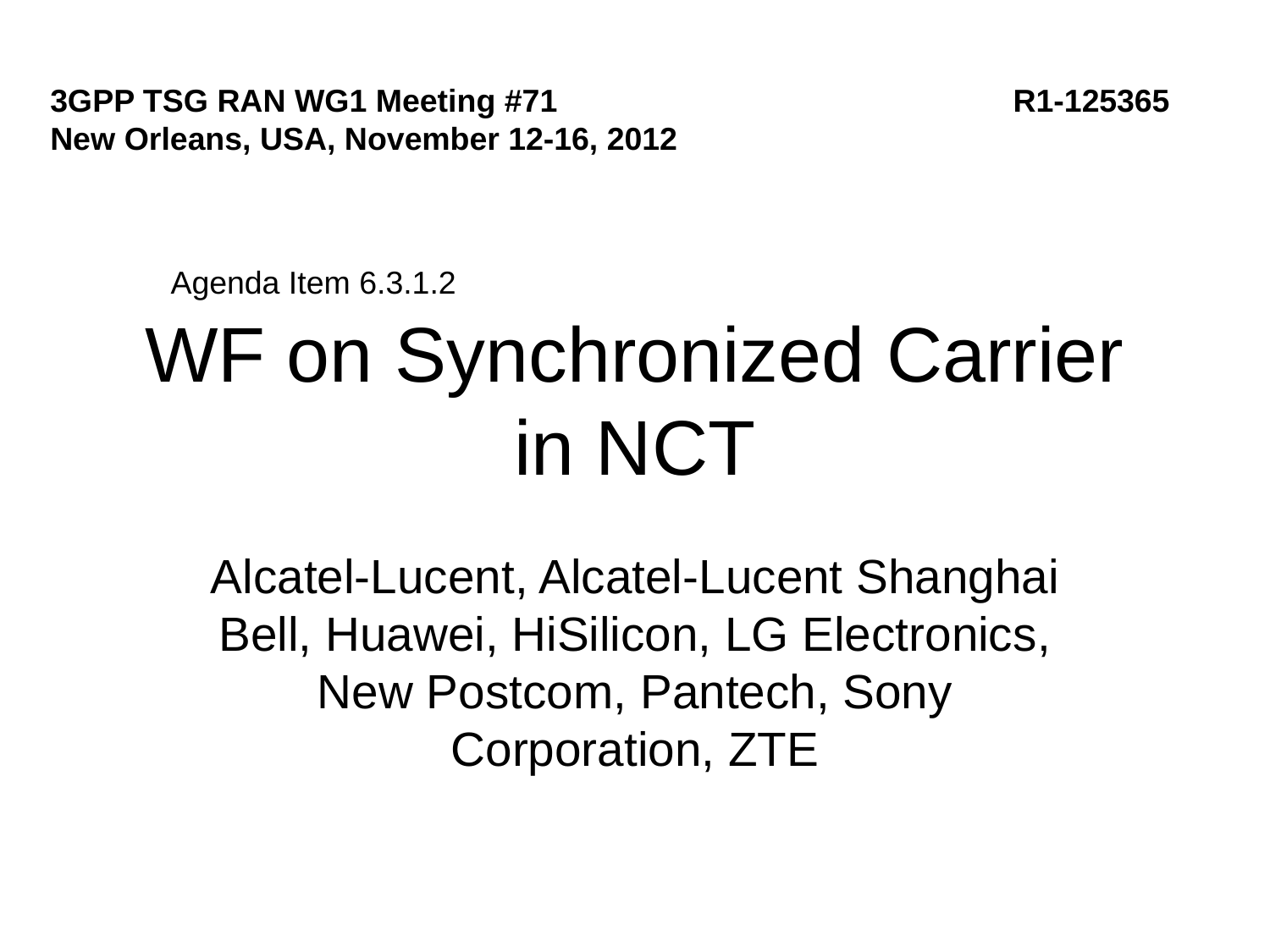

3GPP TSG RAN WG1 Meeting #71
New Orleans, USA, November 12-16, 2012
R1-125365
Agenda Item 6.3.1.2
# WF on Synchronized Carrier in NCT
Alcatel-Lucent, Alcatel-Lucent Shanghai Bell, Huawei, HiSilicon, LG Electronics, New Postcom, Pantech, Sony Corporation, ZTE